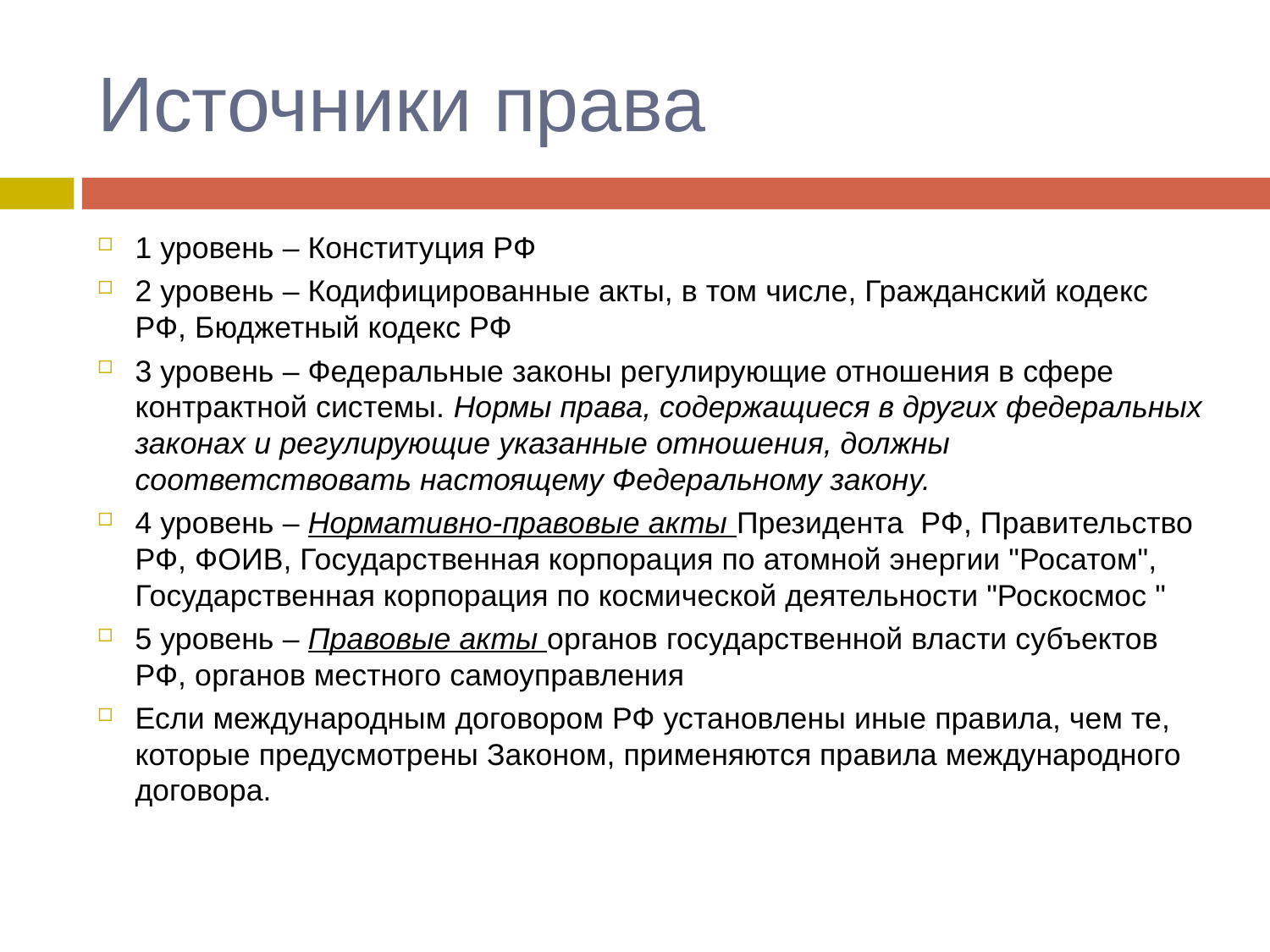

# Источники права
1 уровень – Конституция РФ
2 уровень – Кодифицированные акты, в том числе, Гражданский кодекс  РФ, Бюджетный кодекс РФ
3 уровень – Федеральные законы регулирующие отношения в сфере контрактной системы. Нормы права, содержащиеся в других федеральных законах и регулирующие указанные отношения, должны соответствовать настоящему Федеральному закону.
4 уровень – Нормативно-правовые акты Президента  РФ, Правительство РФ, ФОИВ, Государственная корпорация по атомной энергии "Росатом", Государственная корпорация по космической деятельности "Роскосмос "
5 уровень – Правовые акты органов государственной власти субъектов РФ, органов местного самоуправления
Если международным договором РФ установлены иные правила, чем те, которые предусмотрены Законом, применяются правила международного договора.